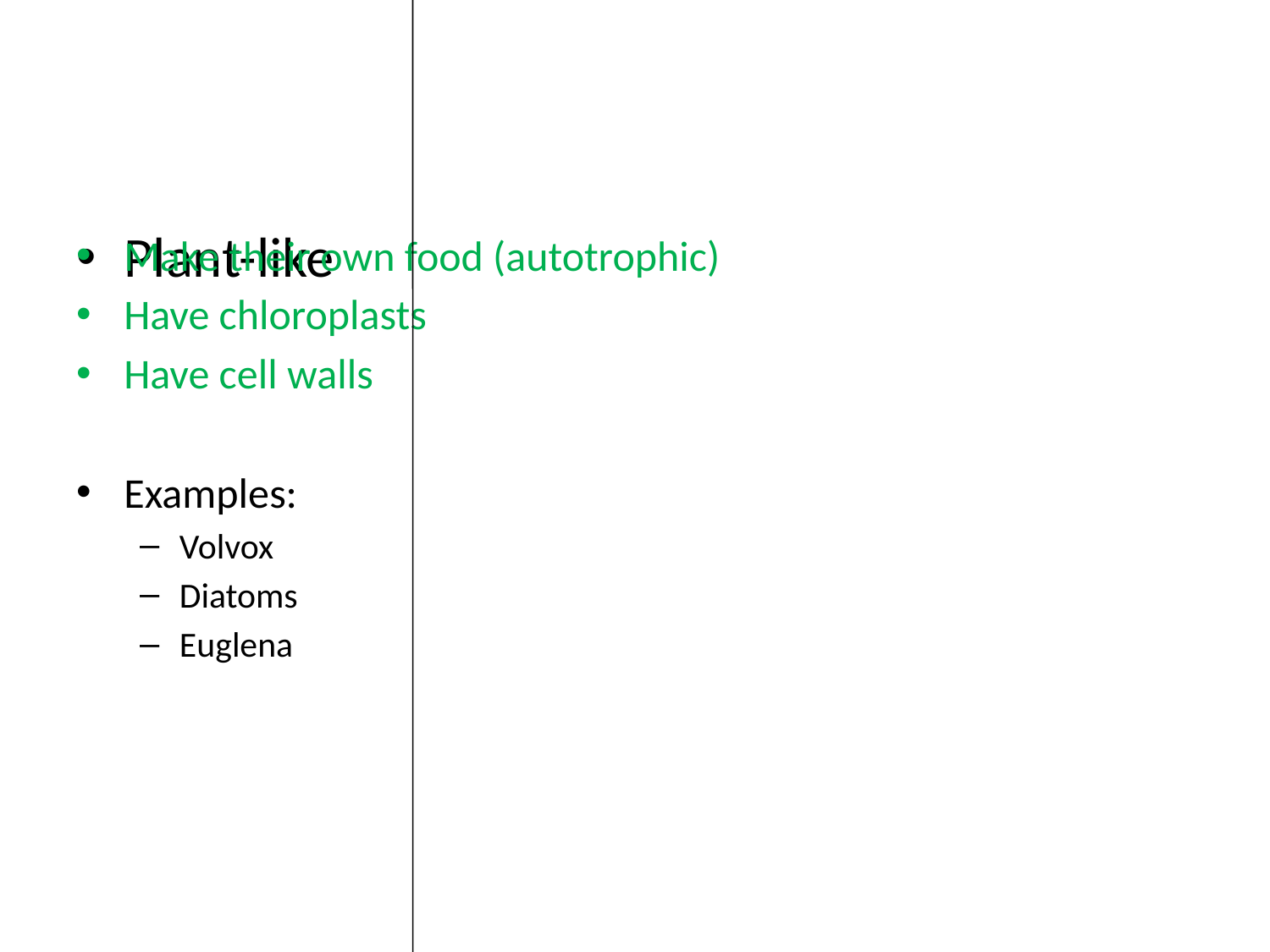

Plant-like
Make their own food (autotrophic)
Have chloroplasts
Have cell walls

Examples:
Volvox
Diatoms
Euglena